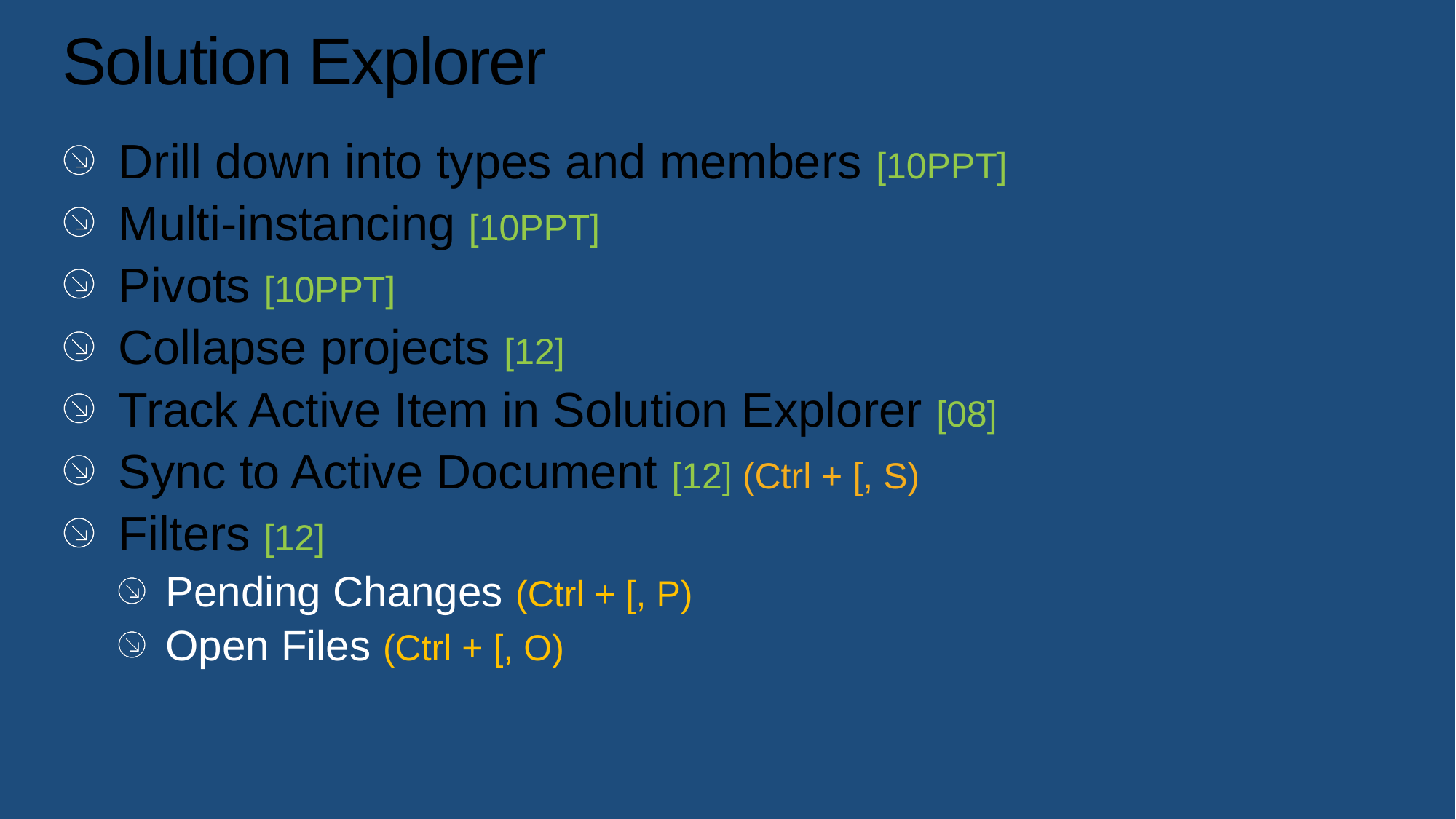

# Solution Explorer
Drill down into types and members [10PPT]
Multi-instancing [10PPT]
Pivots [10PPT]
Collapse projects [12]
Track Active Item in Solution Explorer [08]
Sync to Active Document [12] (Ctrl + [, S)
Filters [12]
Pending Changes (Ctrl + [, P)
Open Files (Ctrl + [, O)